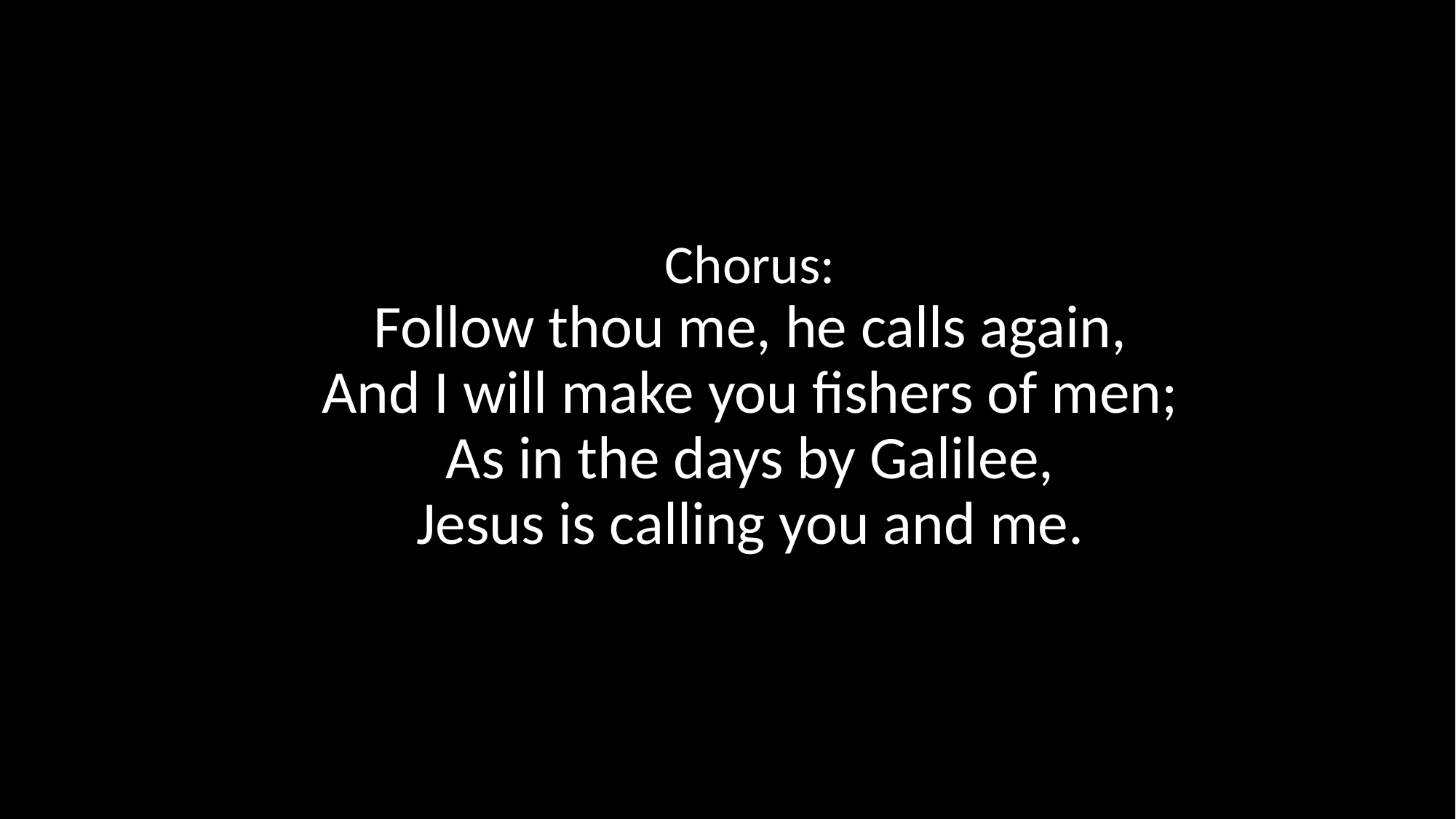

Chorus:
Follow thou me, he calls again,
And I will make you fishers of men;
As in the days by Galilee,
Jesus is calling you and me.